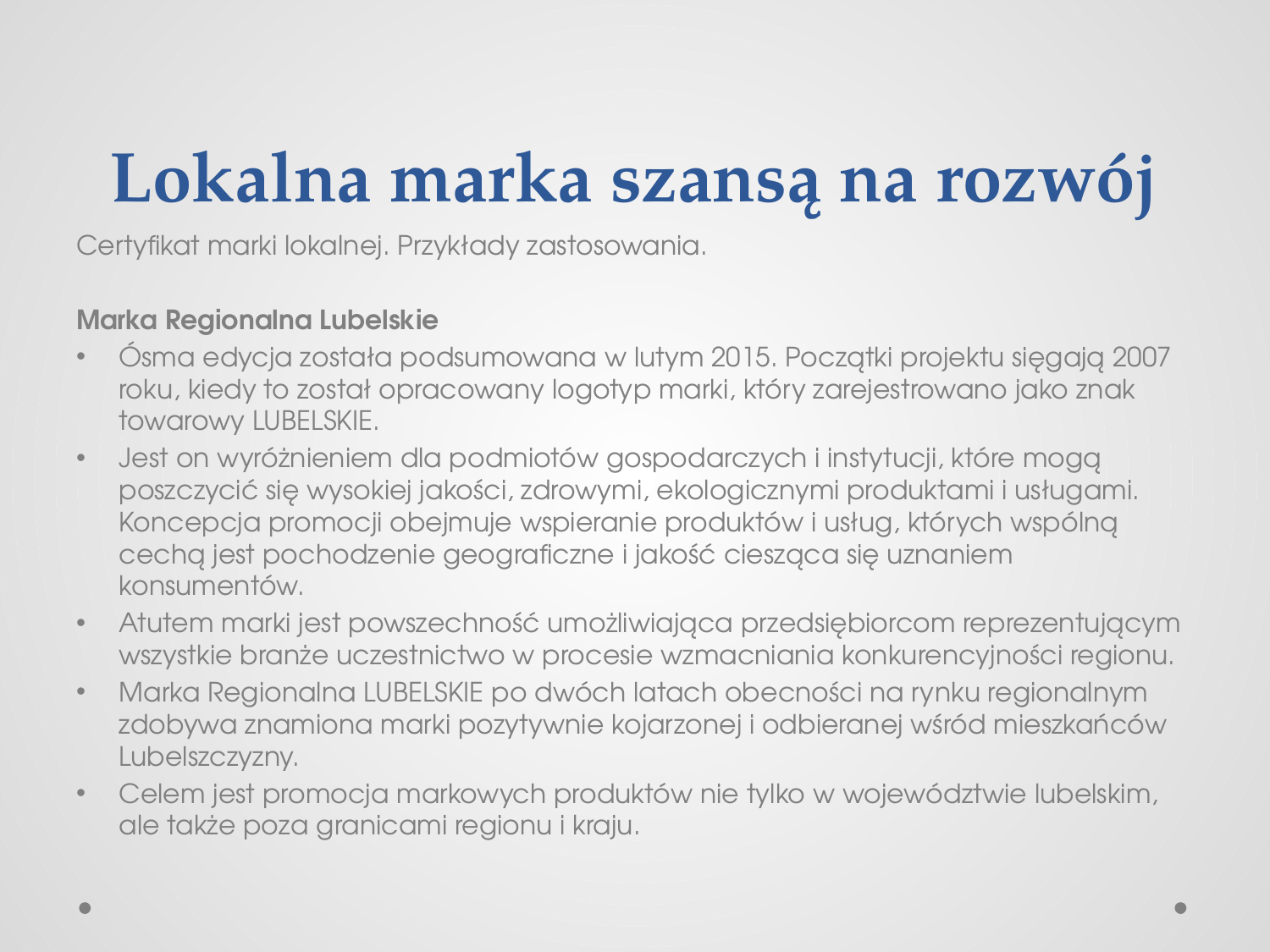

# Lokalna marka szansą na rozwój
Certyfikat marki lokalnej. Przykłady zastosowania.

Marka Regionalna Lubelskie
Ósma edycja została podsumowana w lutym 2015. Początki projektu sięgają 2007 roku, kiedy to został opracowany logotyp marki, który zarejestrowano jako znak towarowy LUBELSKIE.
Jest on wyróżnieniem dla podmiotów gospodarczych i instytucji, które mogą poszczycić się wysokiej jakości, zdrowymi, ekologicznymi produktami i usługami. Koncepcja promocji obejmuje wspieranie produktów i usług, których wspólną cechą jest pochodzenie geograficzne i jakość ciesząca się uznaniem konsumentów.
Atutem marki jest powszechność umożliwiająca przedsiębiorcom reprezentującym wszystkie branże uczestnictwo w procesie wzmacniania konkurencyjności regionu.
Marka Regionalna LUBELSKIE po dwóch latach obecności na rynku regionalnym zdobywa znamiona marki pozytywnie kojarzonej i odbieranej wśród mieszkańców Lubelszczyzny.
Celem jest promocja markowych produktów nie tylko w województwie lubelskim, ale także poza granicami regionu i kraju.